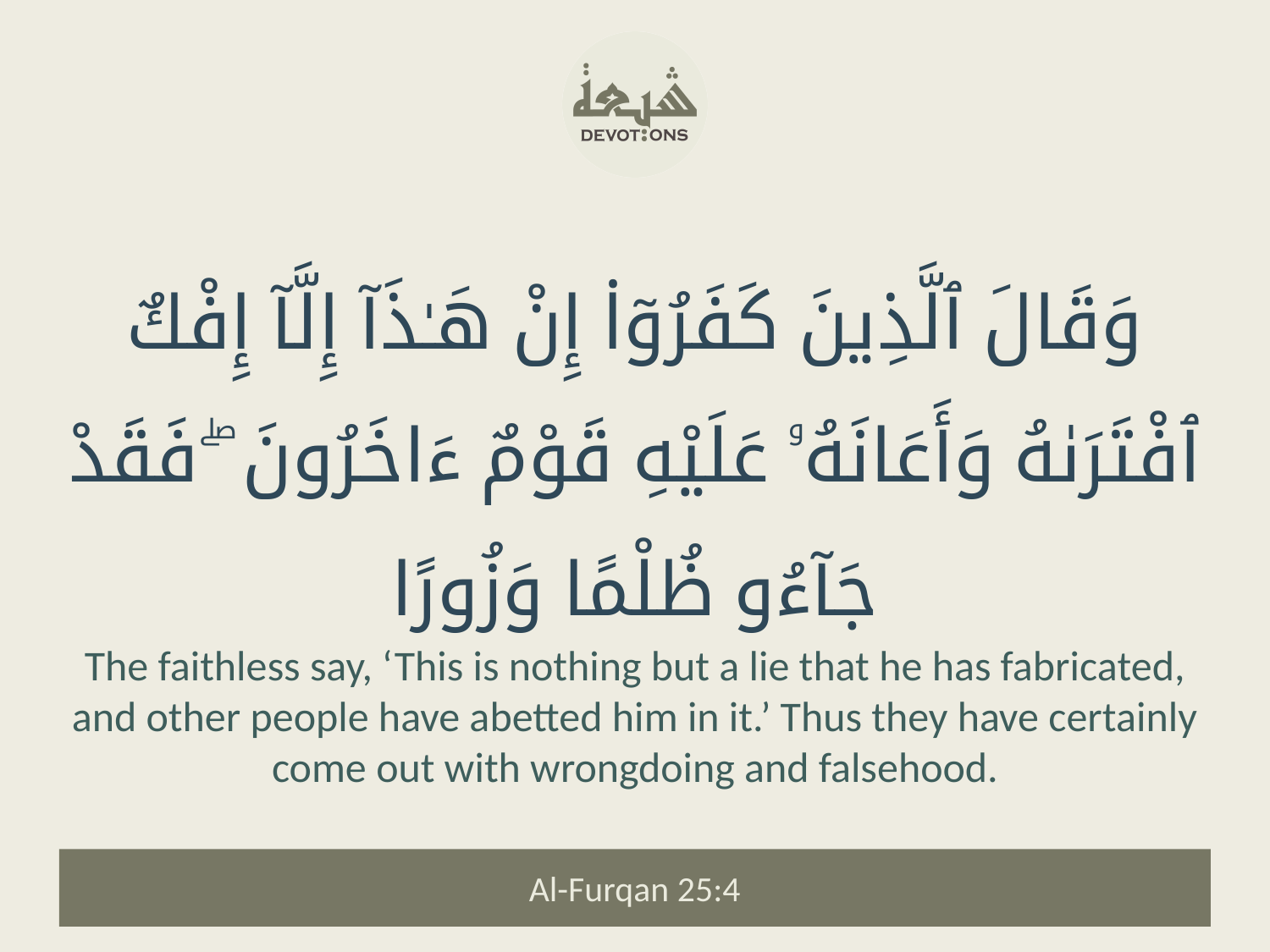

وَقَالَ ٱلَّذِينَ كَفَرُوٓا۟ إِنْ هَـٰذَآ إِلَّآ إِفْكٌ ٱفْتَرَىٰهُ وَأَعَانَهُۥ عَلَيْهِ قَوْمٌ ءَاخَرُونَ ۖ فَقَدْ جَآءُو ظُلْمًا وَزُورًا
The faithless say, ‘This is nothing but a lie that he has fabricated, and other people have abetted him in it.’ Thus they have certainly come out with wrongdoing and falsehood.
Al-Furqan 25:4